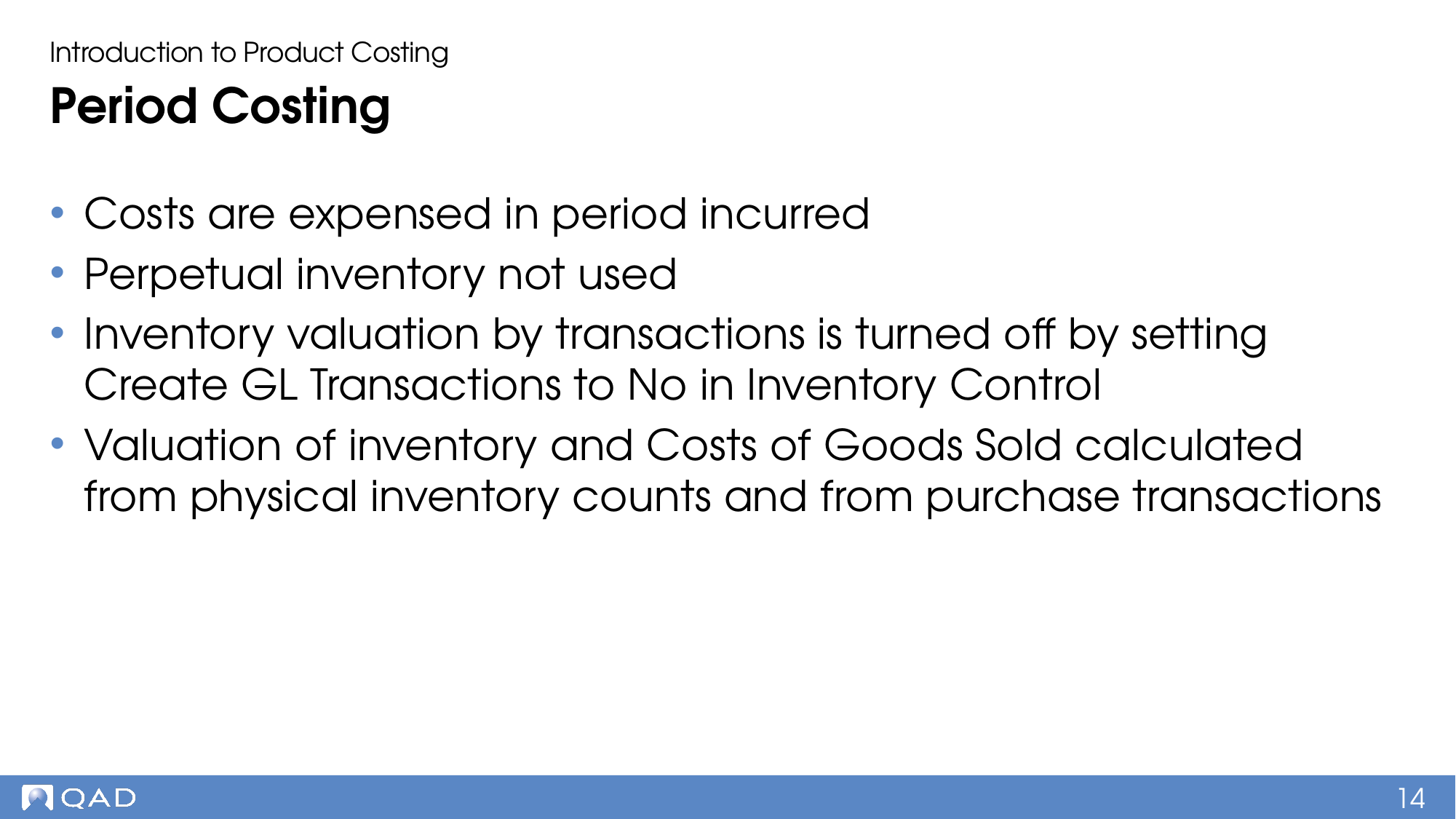

Introduction to Product Costing
# Period Costing
Costs are expensed in period incurred
Perpetual inventory not used
Inventory valuation by transactions is turned off by setting Create GL Transactions to No in Inventory Control
Valuation of inventory and Costs of Goods Sold calculated from physical inventory counts and from purchase transactions
14